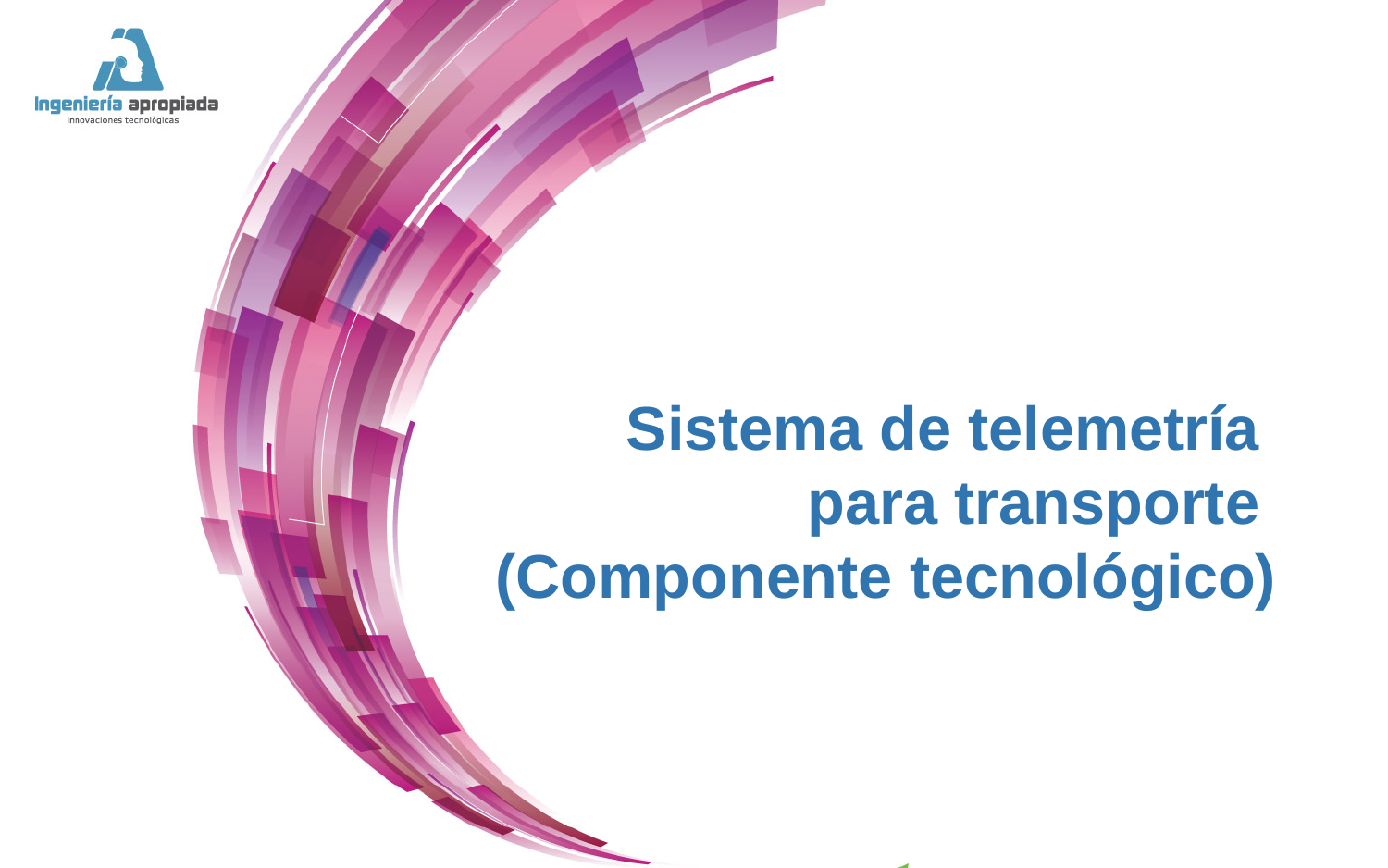

Sistema de telemetría
para transporte
(Componente tecnológico)